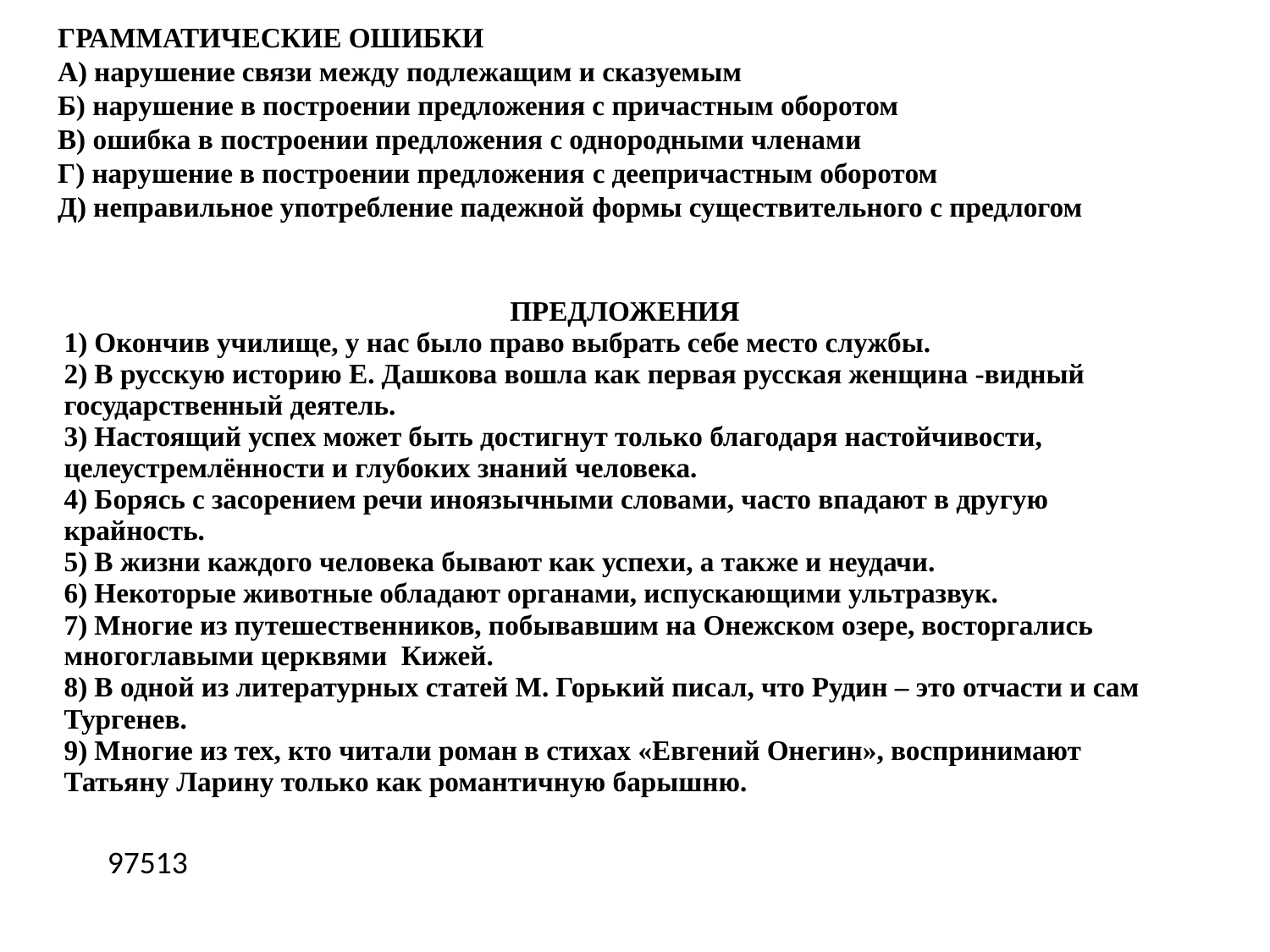

ГРАММАТИЧЕСКИЕ ОШИБКИ
А) нарушение связи между подлежащим и сказуемым
Б) нарушение в построении предложения с причастным оборотом
В) ошибка в построении предложения с однородными членами
Г) нарушение в построении предложения с деепричастным оборотом
Д) неправильное употребление падежной формы существительного с предлогом
| ПРЕДЛОЖЕНИЯ 1) Окончив училище, у нас было право выбрать себе место службы. 2) В русскую историю Е. Дашкова вошла как первая русская женщина -видный государственный деятель. 3) Настоящий успех может быть достигнут только благодаря настойчивости, целеустремлённости и глубоких знаний человека. 4) Борясь с засорением речи иноязычными словами, часто впадают в другую крайность. 5) В жизни каждого человека бывают как успехи, а также и неудачи. 6) Некоторые животные обладают органами, испускающими ультразвук. 7) Многие из путешественников, побывавшим на Онежском озере, восторгались многоглавыми церквями Кижей. 8) В одной из литературных статей М. Горький писал, что Рудин – это отчасти и сам Тургенев. 9) Многие из тех, кто читали роман в стихах «Евгений Онегин», воспринимают Татьяну Ларину только как романтичную барышню. |
| --- |
97513